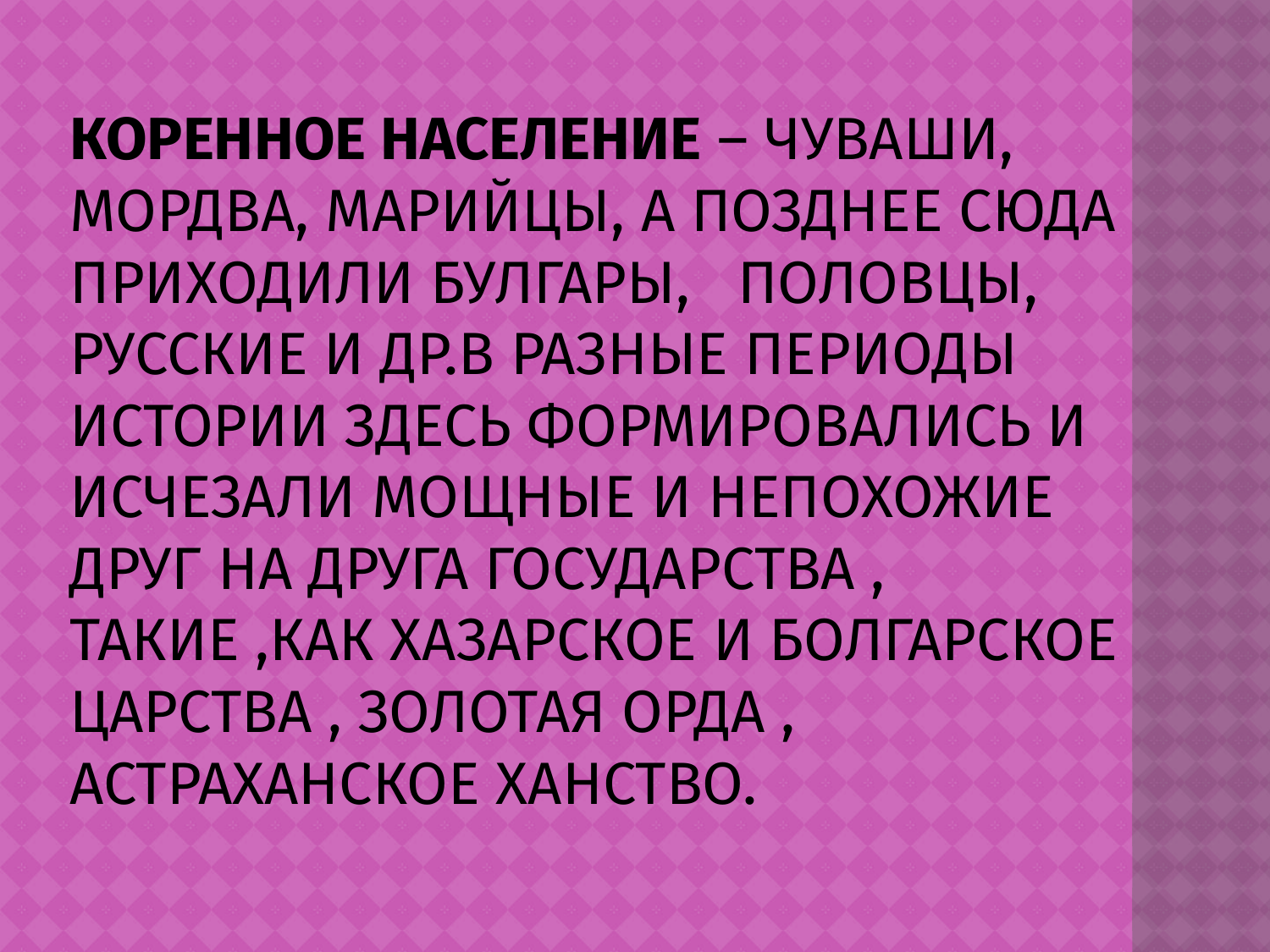

# Коренное население – чуваши,   мордва, марийцы, а позднее сюда приходили булгары,   половцы, русские и др.В разные периоды истории здесь формировались и исчезали мощные и непохожие друг на друга государства , такие ,как Хазарское и Болгарское царства , Золотая Орда , Астраханское ханство.